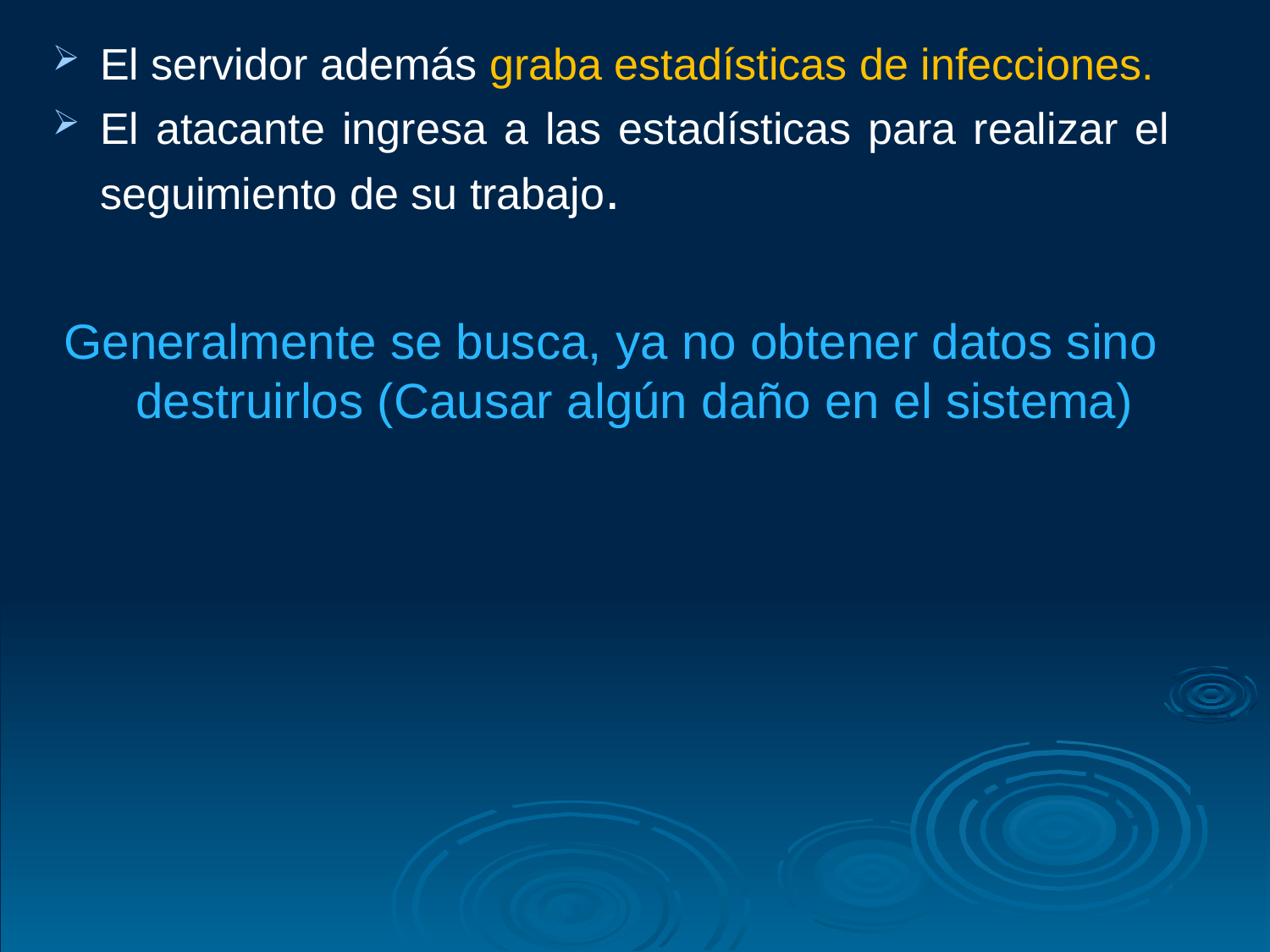

El servidor además graba estadísticas de infecciones.
El atacante ingresa a las estadísticas para realizar el seguimiento de su trabajo.

Generalmente se busca, ya no obtener datos sino destruirlos (Causar algún daño en el sistema)